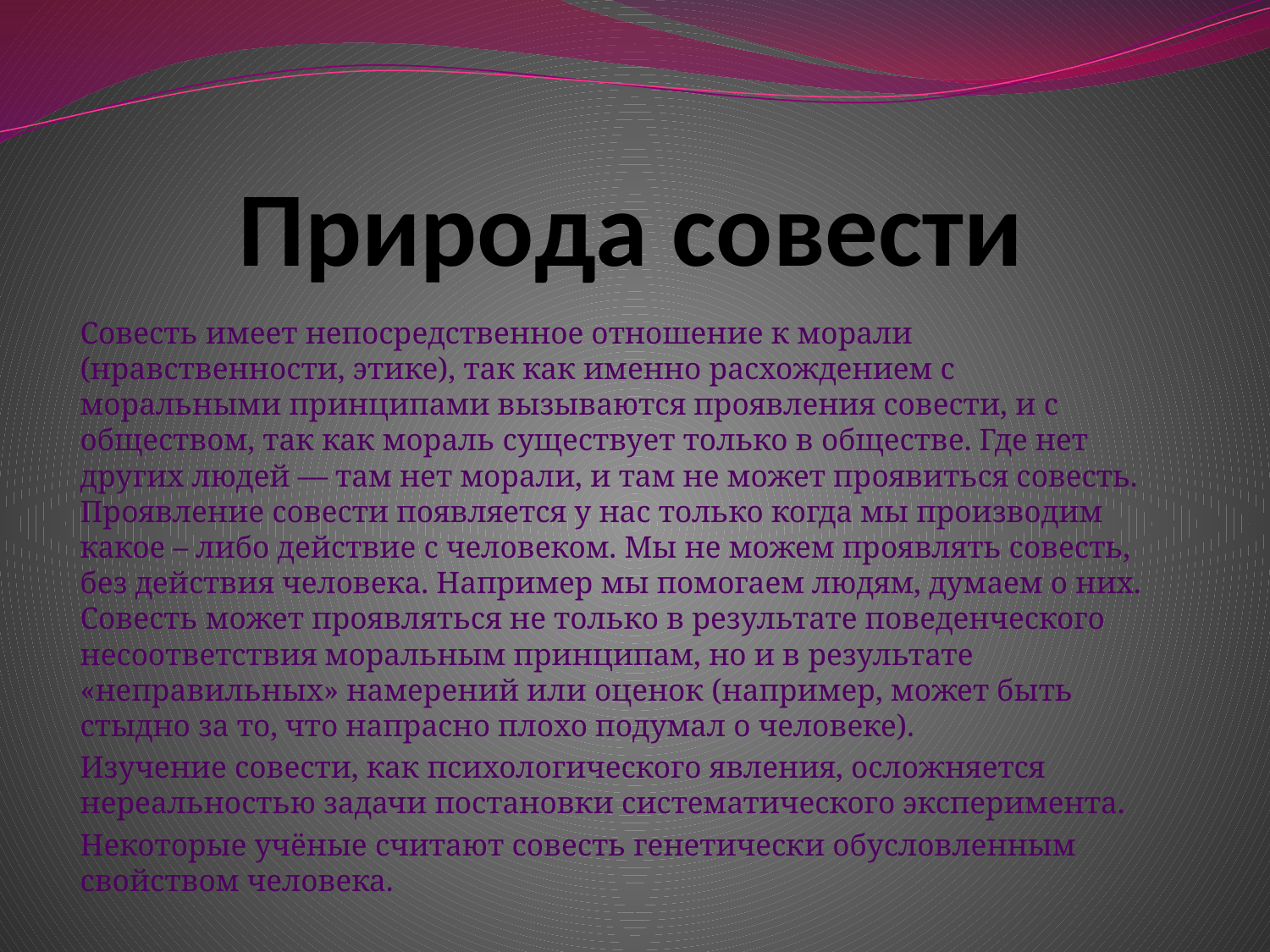

# Природа совести
Совесть имеет непосредственное отношение к морали (нравственности, этике), так как именно расхождением с моральными принципами вызываются проявления совести, и с обществом, так как мораль существует только в обществе. Где нет других людей — там нет морали, и там не может проявиться совесть. Проявление совести появляется у нас только когда мы производим какое – либо действие с человеком. Мы не можем проявлять совесть, без действия человека. Например мы помогаем людям, думаем о них. Совесть может проявляться не только в результате поведенческого несоответствия моральным принципам, но и в результате «неправильных» намерений или оценок (например, может быть стыдно за то, что напрасно плохо подумал о человеке).
Изучение совести, как психологического явления, осложняется нереальностью задачи постановки систематического эксперимента.
Некоторые учёные считают совесть генетически обусловленным свойством человека.